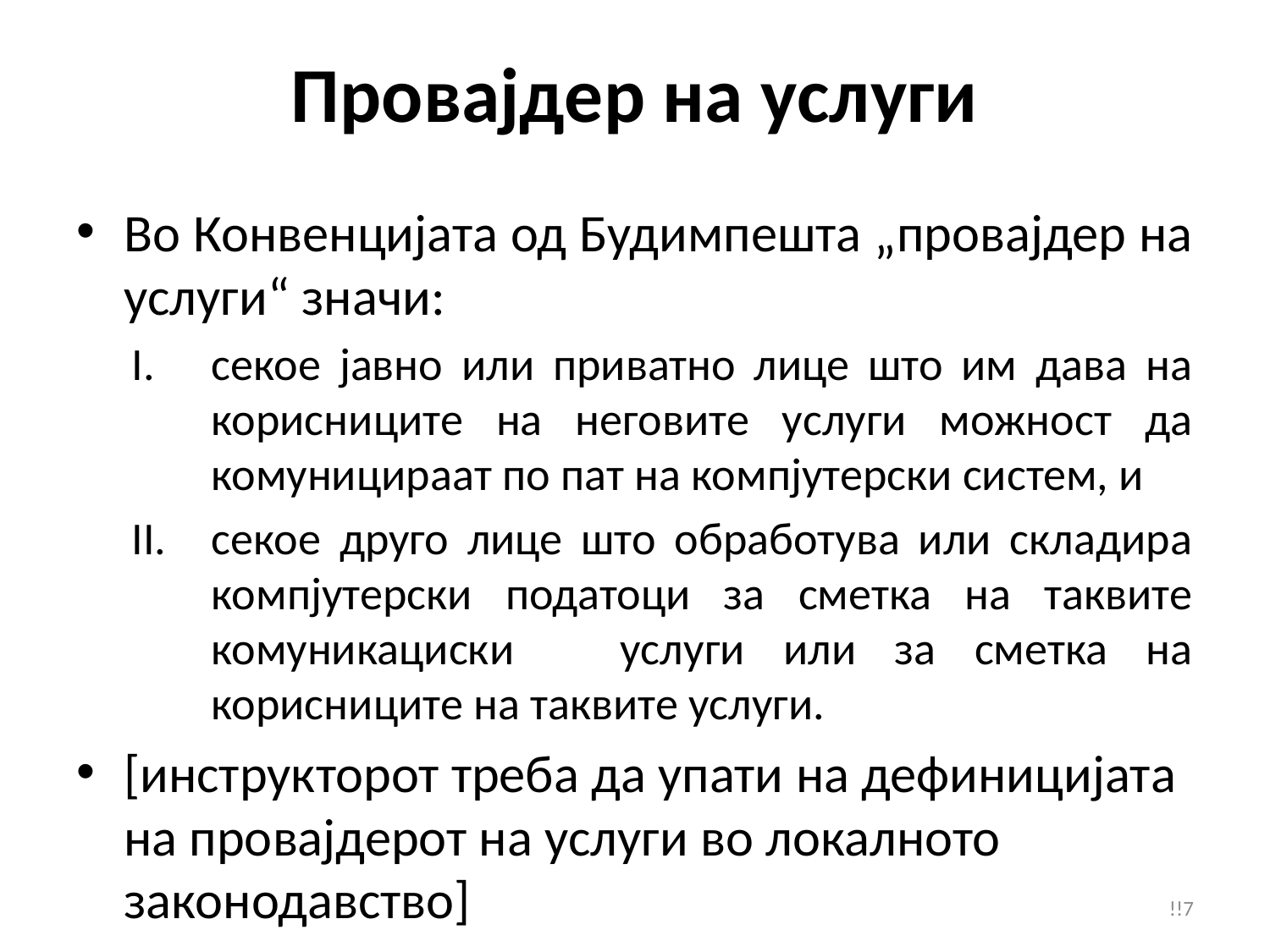

# Провајдер на услуги
Во Конвенцијата од Будимпешта „провајдер на услуги“ значи:
секое јавно или приватно лице што им дава на корисниците на неговите услуги можност да комуницираат по пат на компјутерски систем, и
секое друго лице што обработува или складира компјутерски податоци за сметка на таквите комуникациски 	услуги или за сметка на корисниците на таквите услуги.
[инструкторот треба да упати на дефиницијата на провајдерот на услуги во локалното законодавство]
!!7